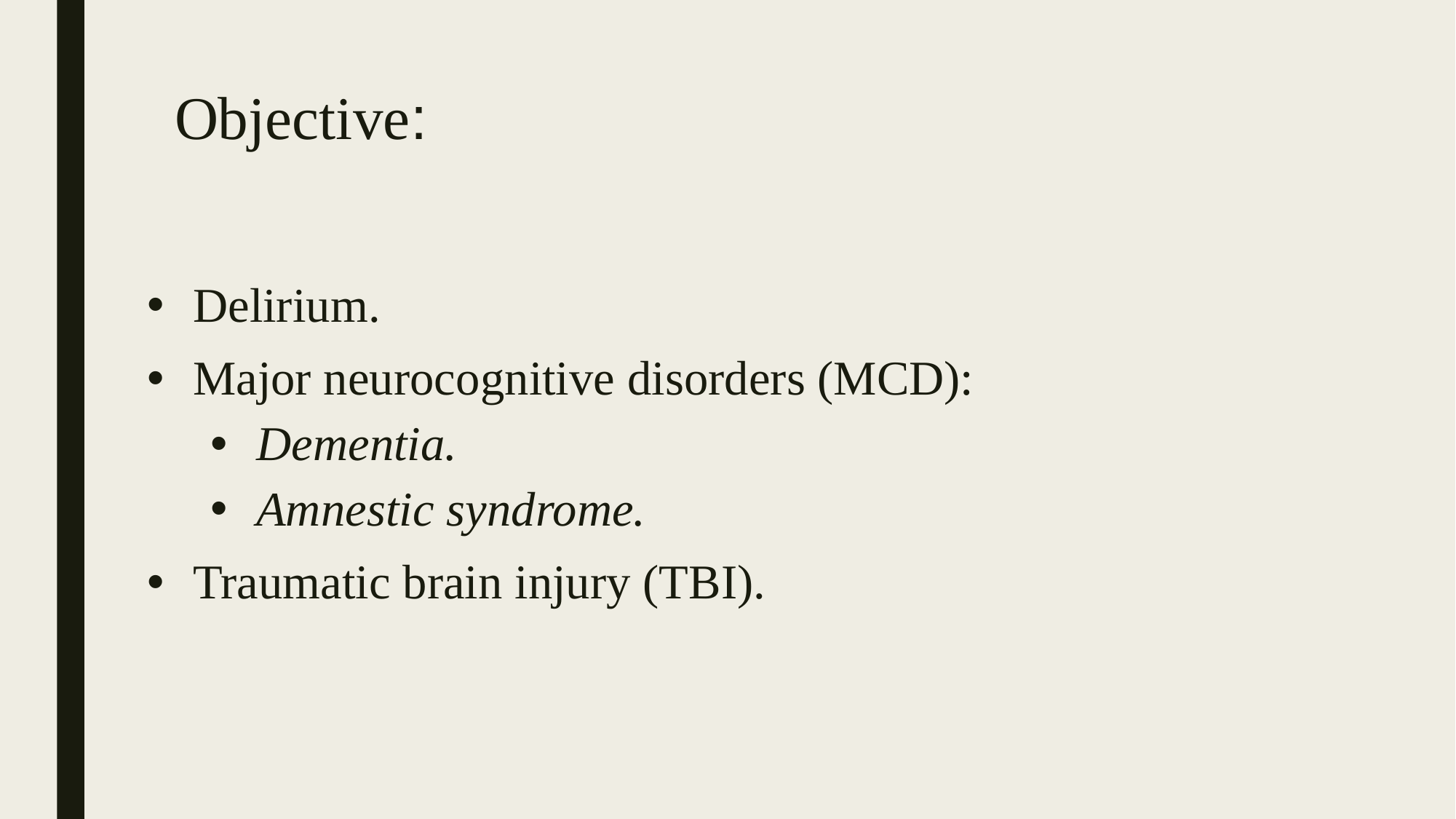

# Objective:
Delirium.
Major neurocognitive disorders (MCD):
Dementia.
Amnestic syndrome.
Traumatic brain injury (TBI).